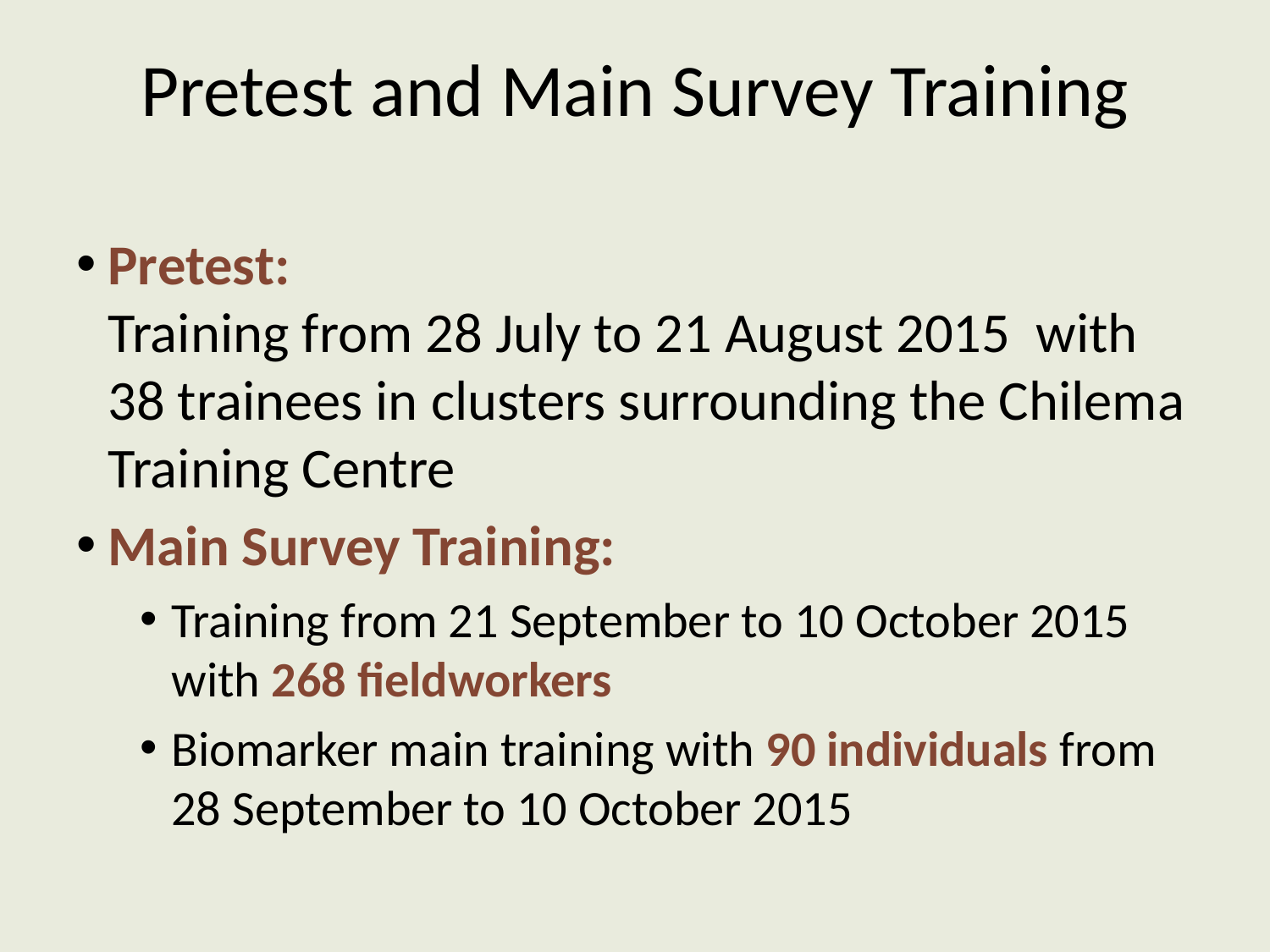

# Pretest and Main Survey Training
Pretest:
Training from 28 July to 21 August 2015  with 38 trainees in clusters surrounding the Chilema Training Centre
Main Survey Training:
Training from 21 September to 10 October 2015 with 268 fieldworkers
Biomarker main training with 90 individuals from 28 September to 10 October 2015